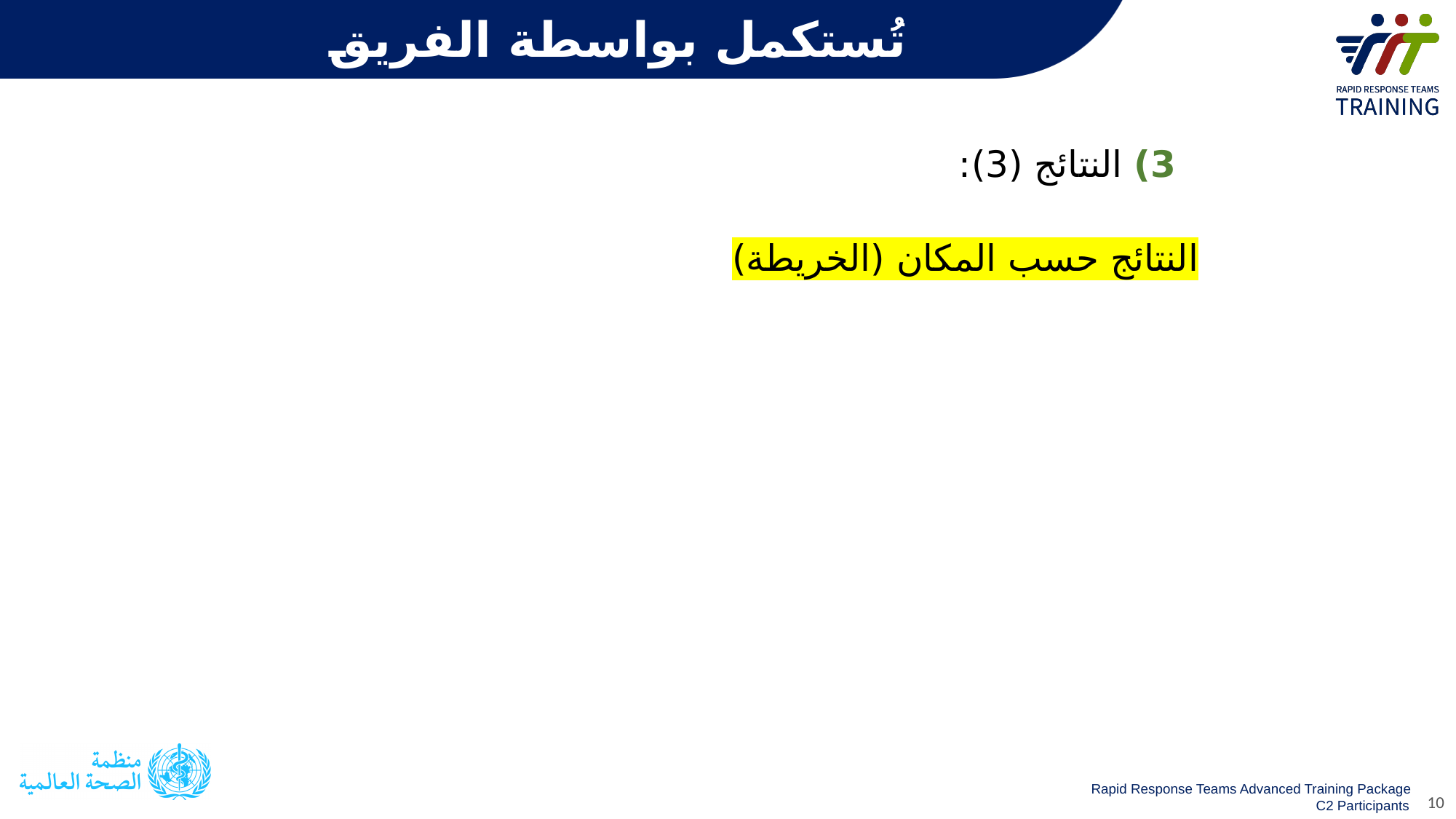

# تُستكمل بواسطة الفريق
3) النتائج (3):
النتائج حسب المكان (الخريطة)